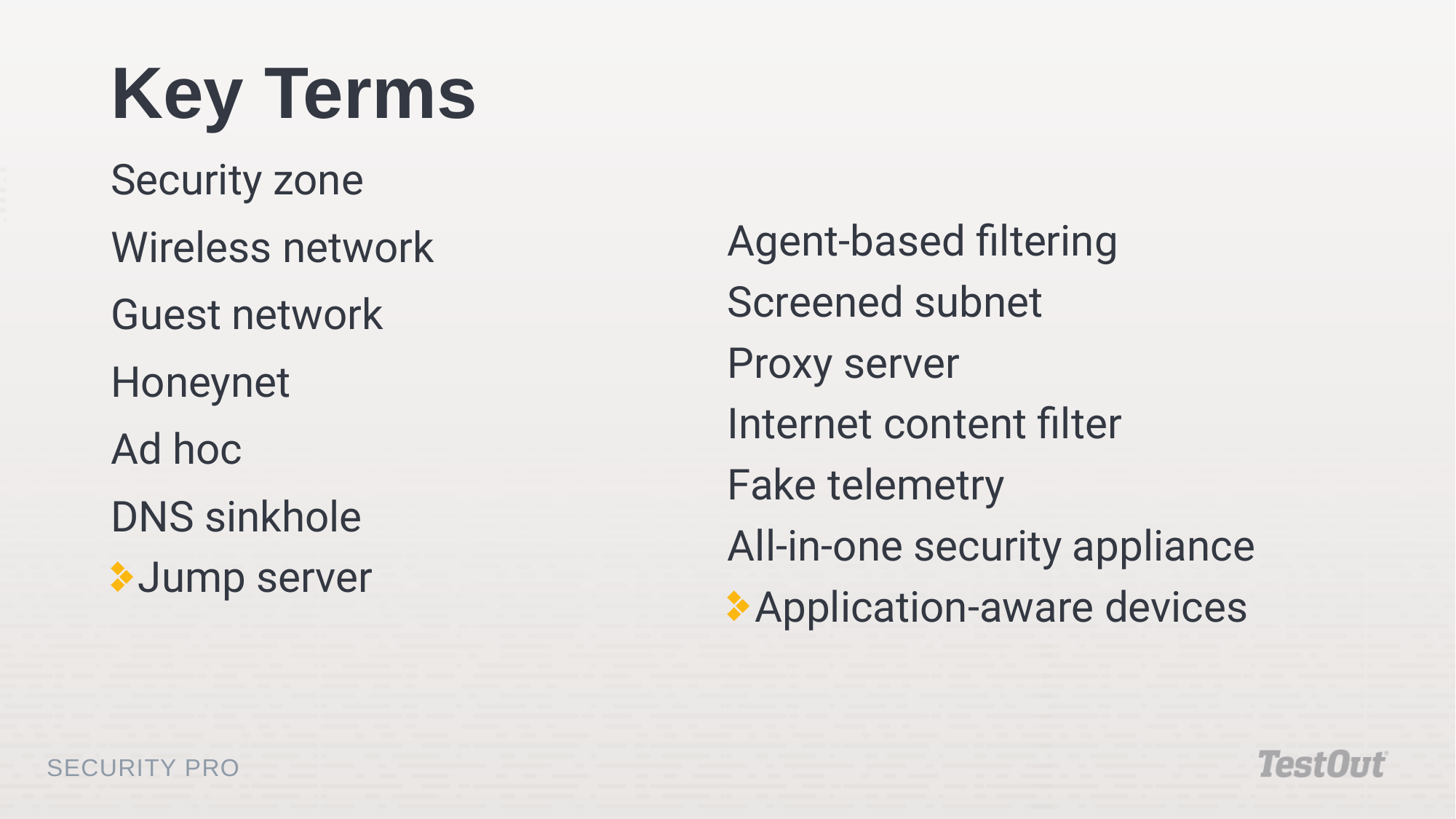

# Key Terms
Security zone
Wireless network
Guest network
Honeynet
Ad hoc
DNS sinkhole
Jump server

Agent-based filtering
Screened subnet
Proxy server
Internet content filter
Fake telemetry
All-in-one security appliance
Application-aware devices
Security Pro